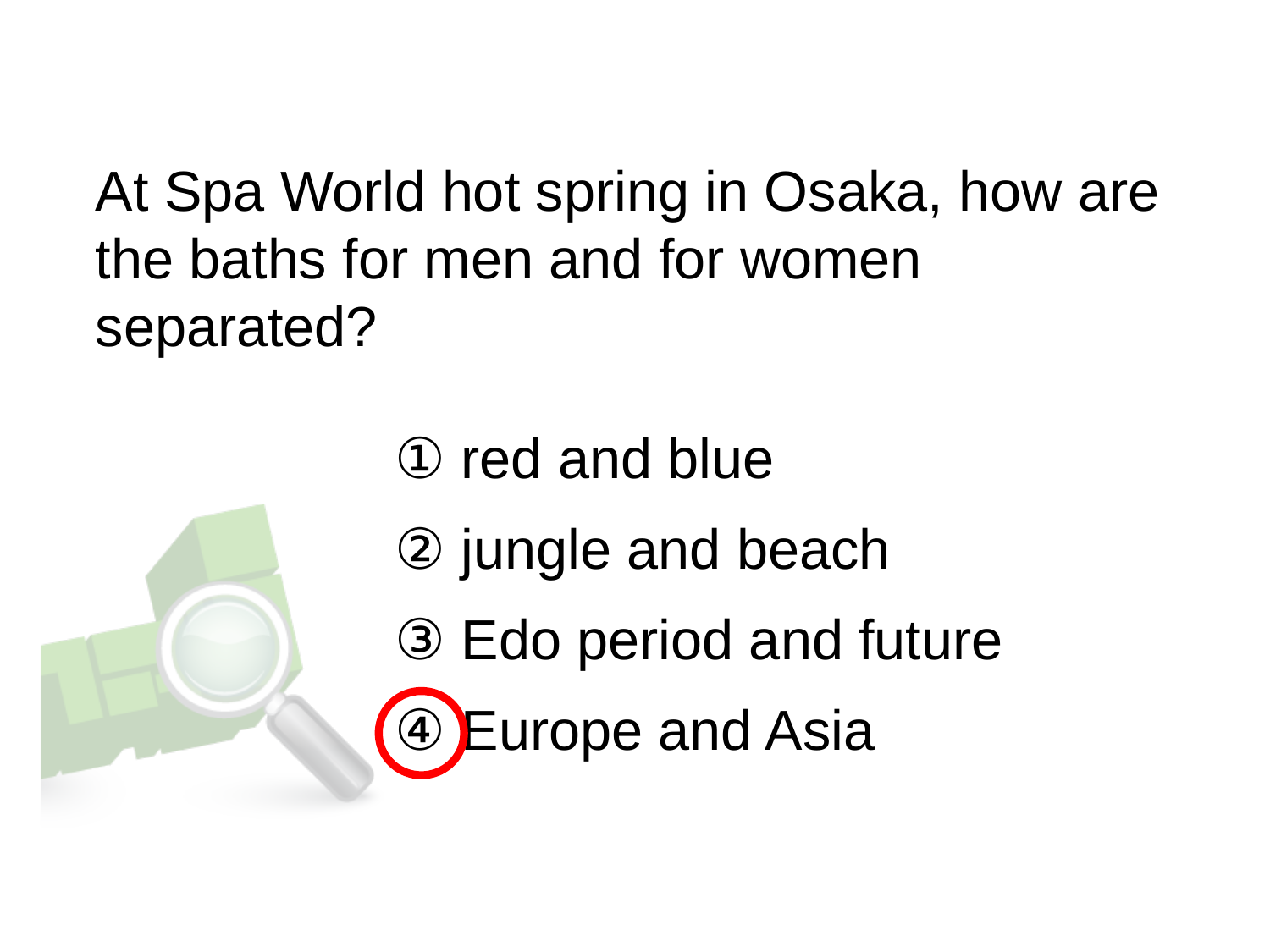

# At Spa World hot spring in Osaka, how are the baths for men and for women separated?
① red and blue
② jungle and beach
③ Edo period and future
④ Europe and Asia